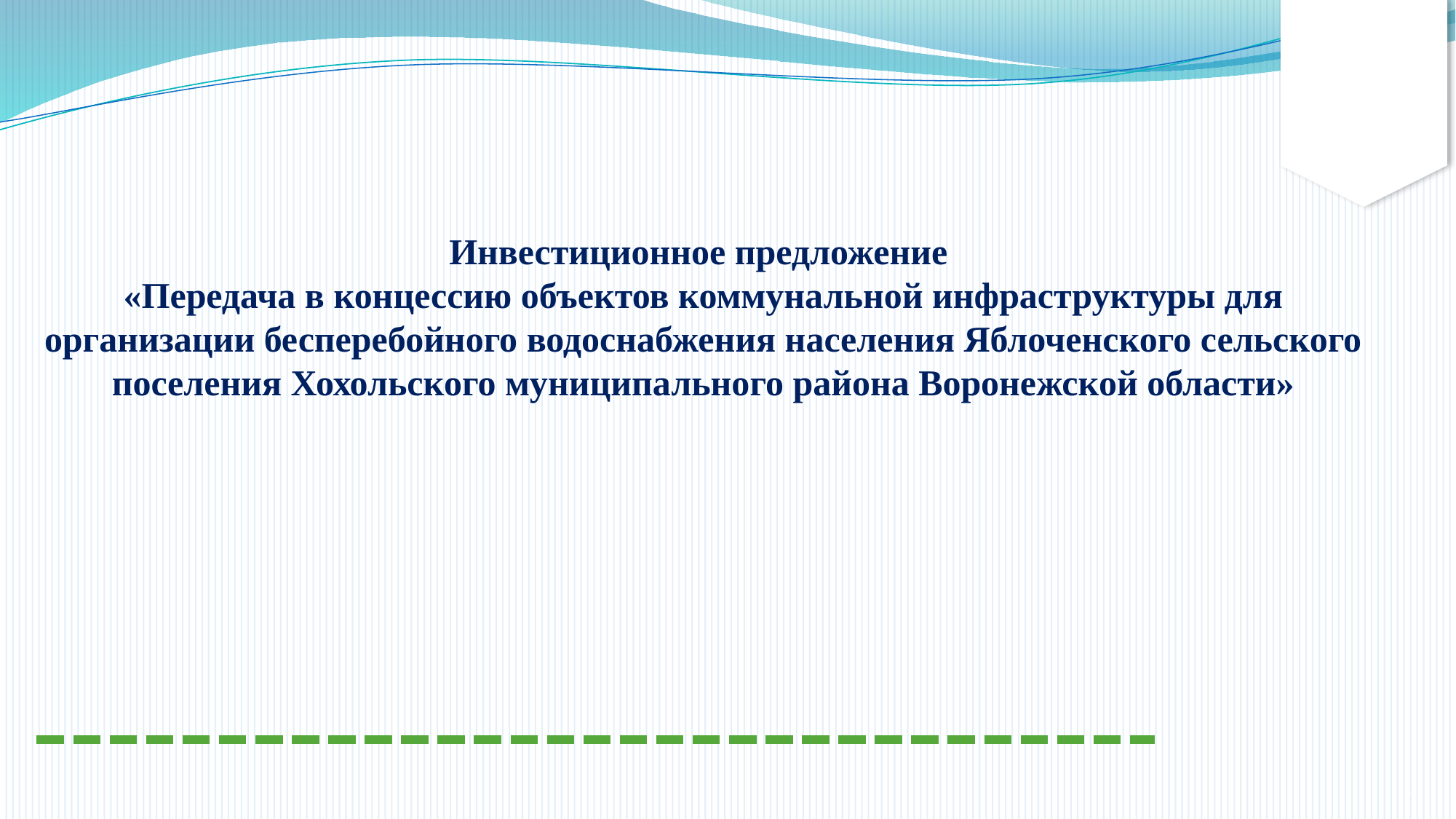

Инвестиционное предложение
«Передача в концессию объектов коммунальной инфраструктуры для организации бесперебойного водоснабжения населения Яблоченского сельского поселения Хохольского муниципального района Воронежской области»

1